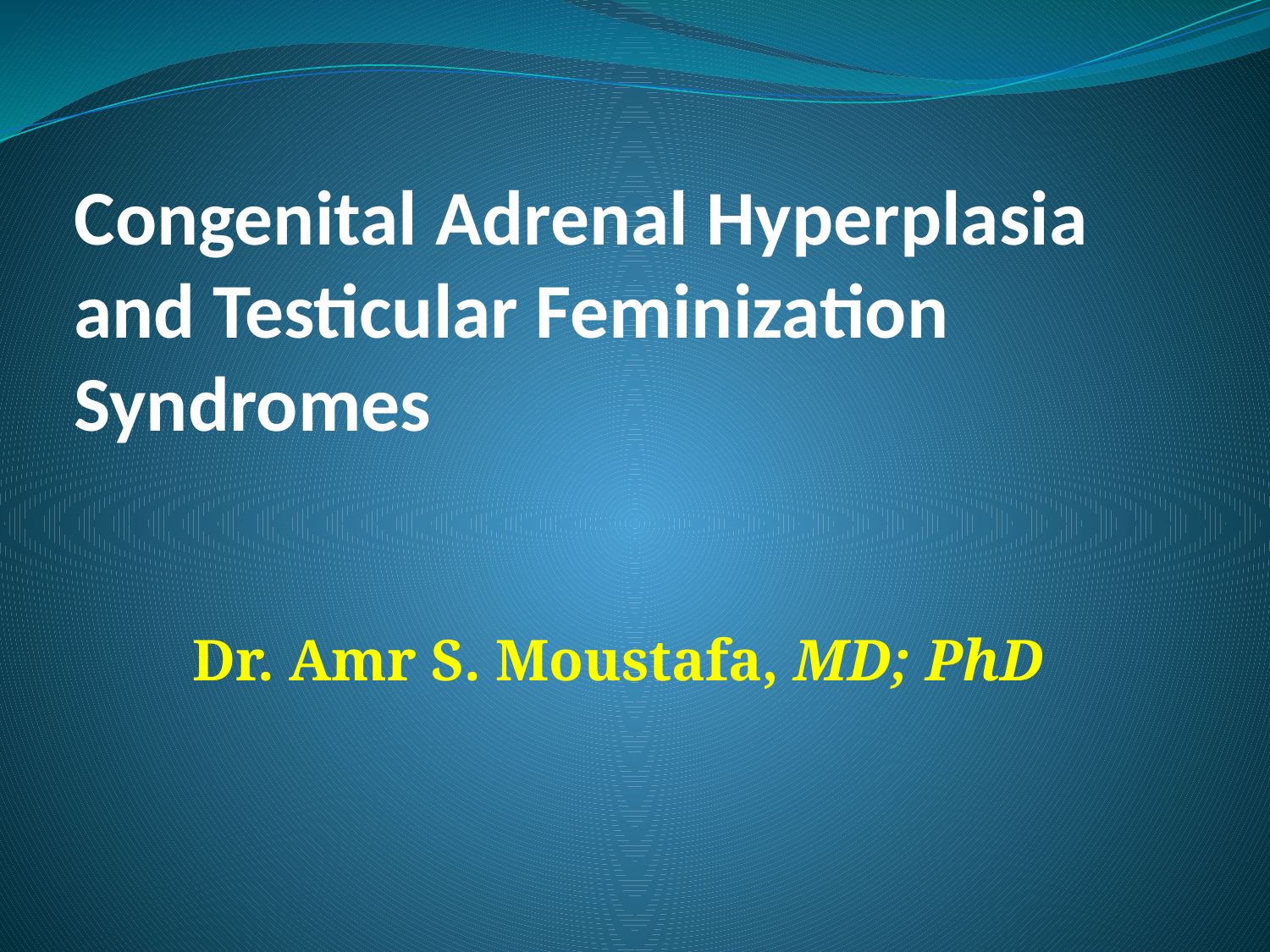

# Congenital Adrenal Hyperplasia and Testicular Feminization Syndromes

Dr. Amr S. Moustafa, MD; PhD